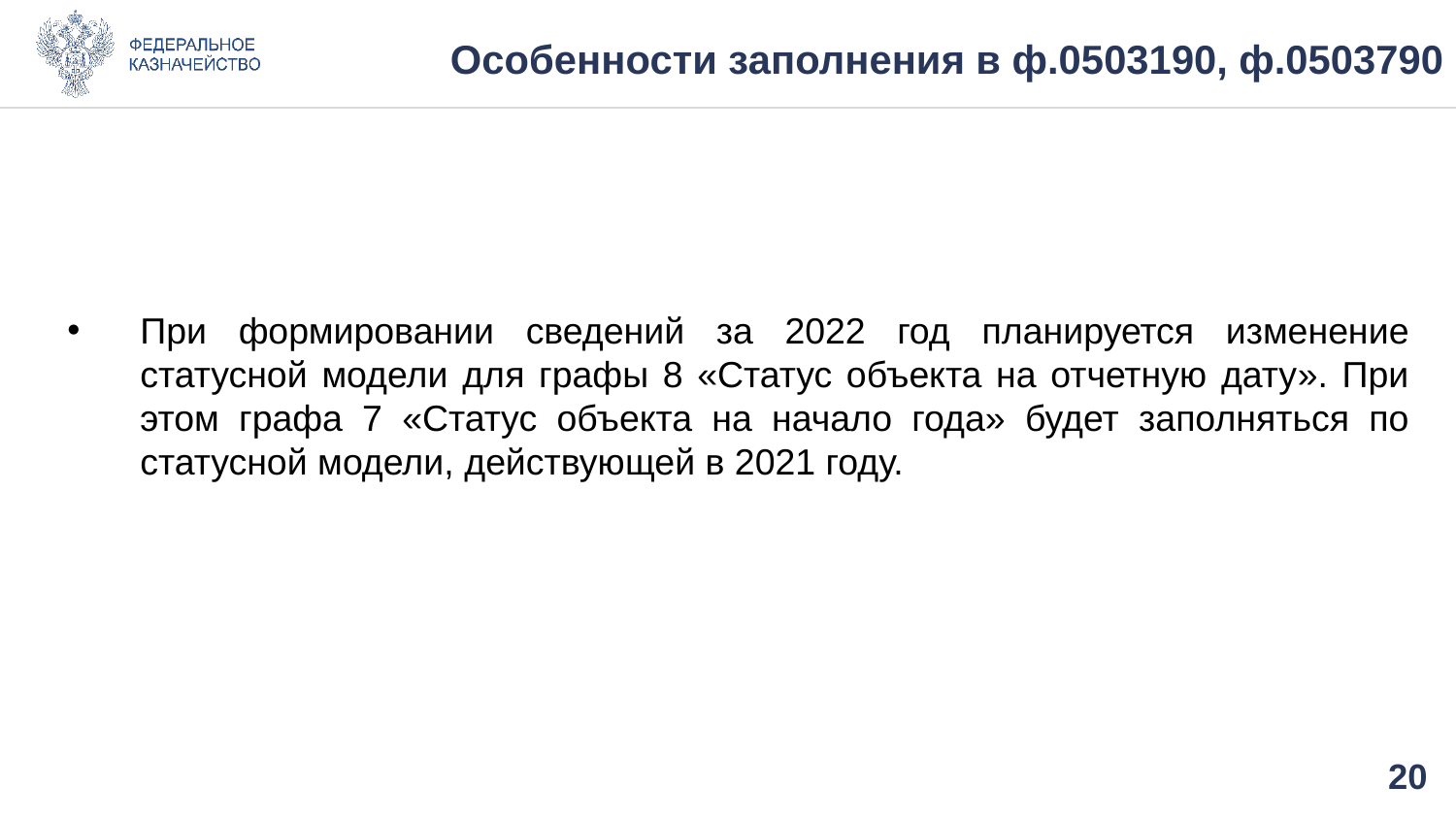

# Особенности заполнения в ф.0503190, ф.0503790
При формировании сведений за 2022 год планируется изменение статусной модели для графы 8 «Статус объекта на отчетную дату». При этом графа 7 «Статус объекта на начало года» будет заполняться по статусной модели, действующей в 2021 году.
20